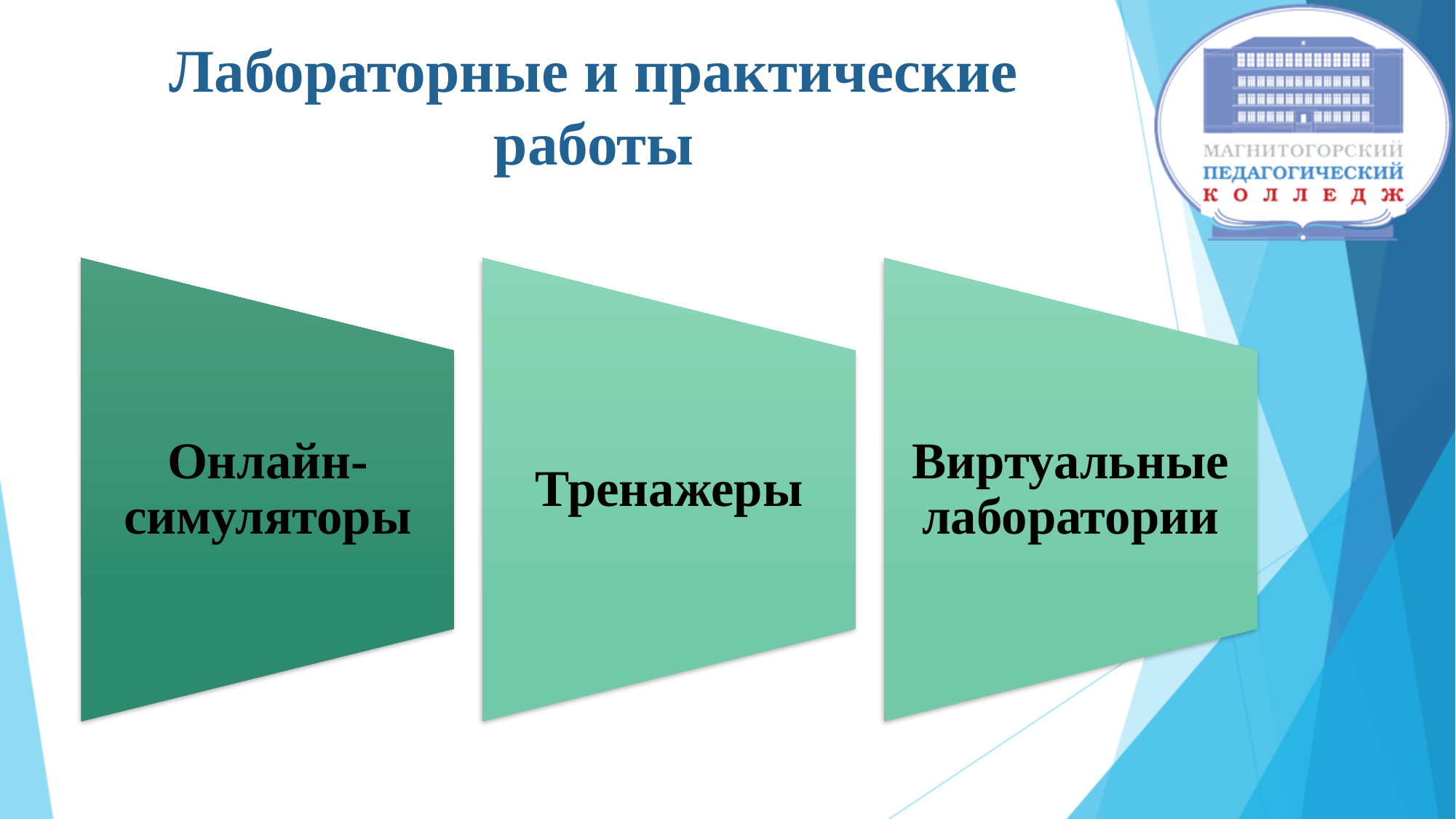

# Лабораторные и практические работы
Онлайн-симуляторы
Тренажеры
Виртуальные лаборатории